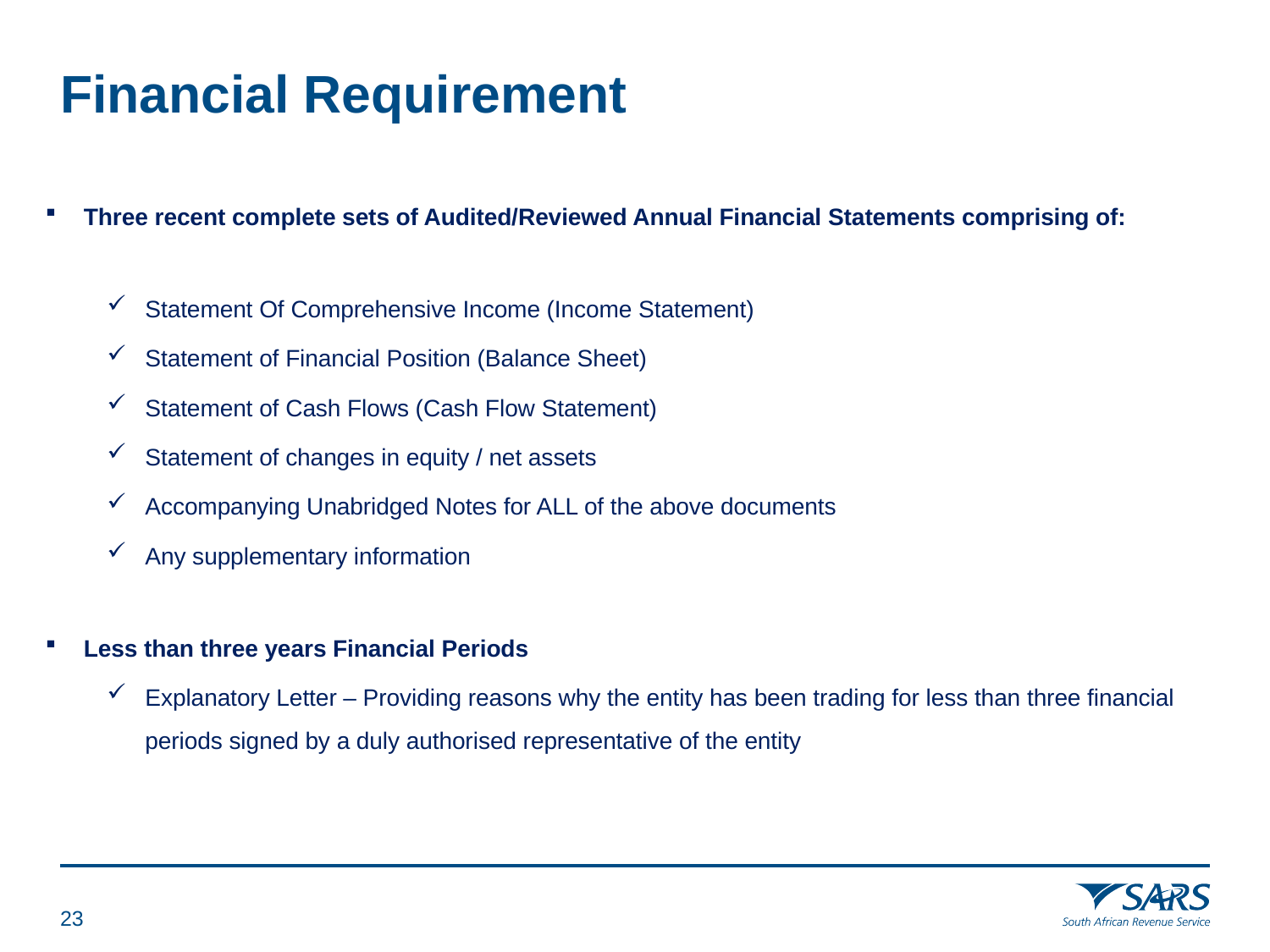

# Financial Requirement
Three recent complete sets of Audited/Reviewed Annual Financial Statements comprising of:

Statement Of Comprehensive Income (Income Statement)
Statement of Financial Position (Balance Sheet)
Statement of Cash Flows (Cash Flow Statement)
Statement of changes in equity / net assets
Accompanying Unabridged Notes for ALL of the above documents
Any supplementary information

Less than three years Financial Periods
Explanatory Letter – Providing reasons why the entity has been trading for less than three financial periods signed by a duly authorised representative of the entity

23